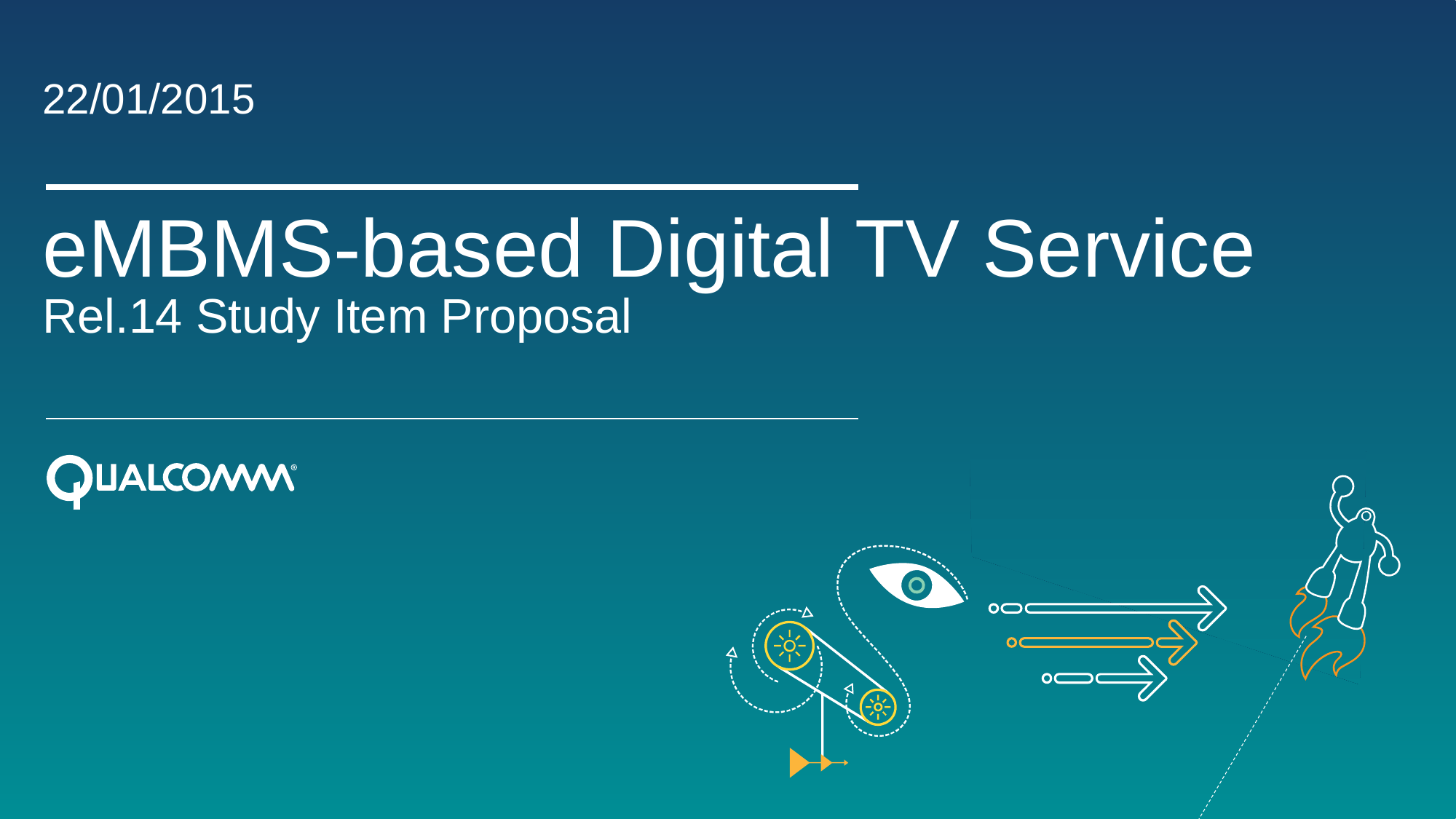

22/01/2015
# eMBMS-based Digital TV Service Rel.14 Study Item Proposal